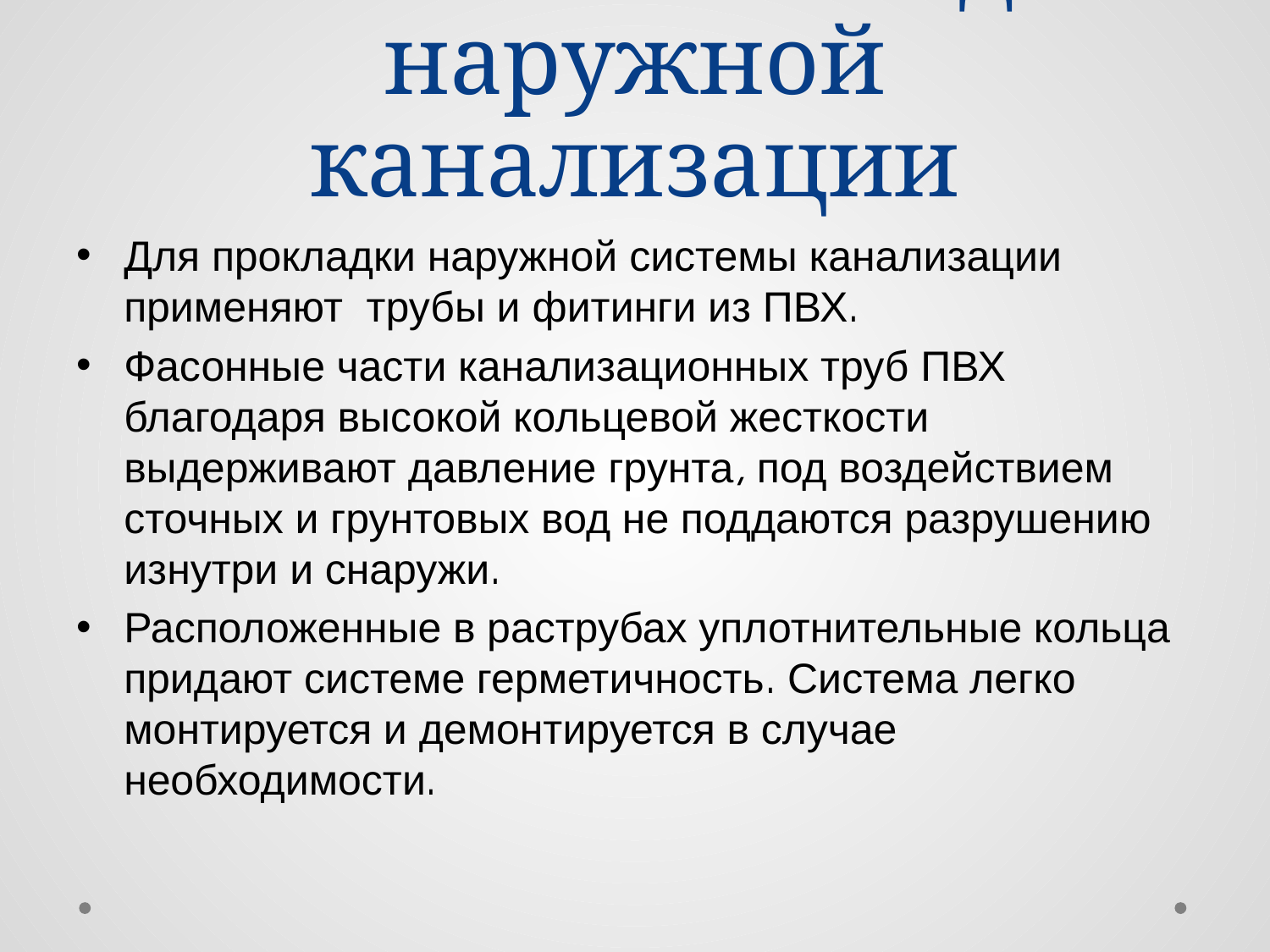

# Фасонные части для наружной канализации
Для прокладки наружной системы канализации применяют  трубы и фитинги из ПВХ.
Фасонные части канализационных труб ПВХ благодаря высокой кольцевой жесткости выдерживают давление грунта, под воздействием сточных и грунтовых вод не поддаются разрушению изнутри и снаружи.
Расположенные в раструбах уплотнительные кольца придают системе герметичность. Система легко монтируется и демонтируется в случае необходимости.